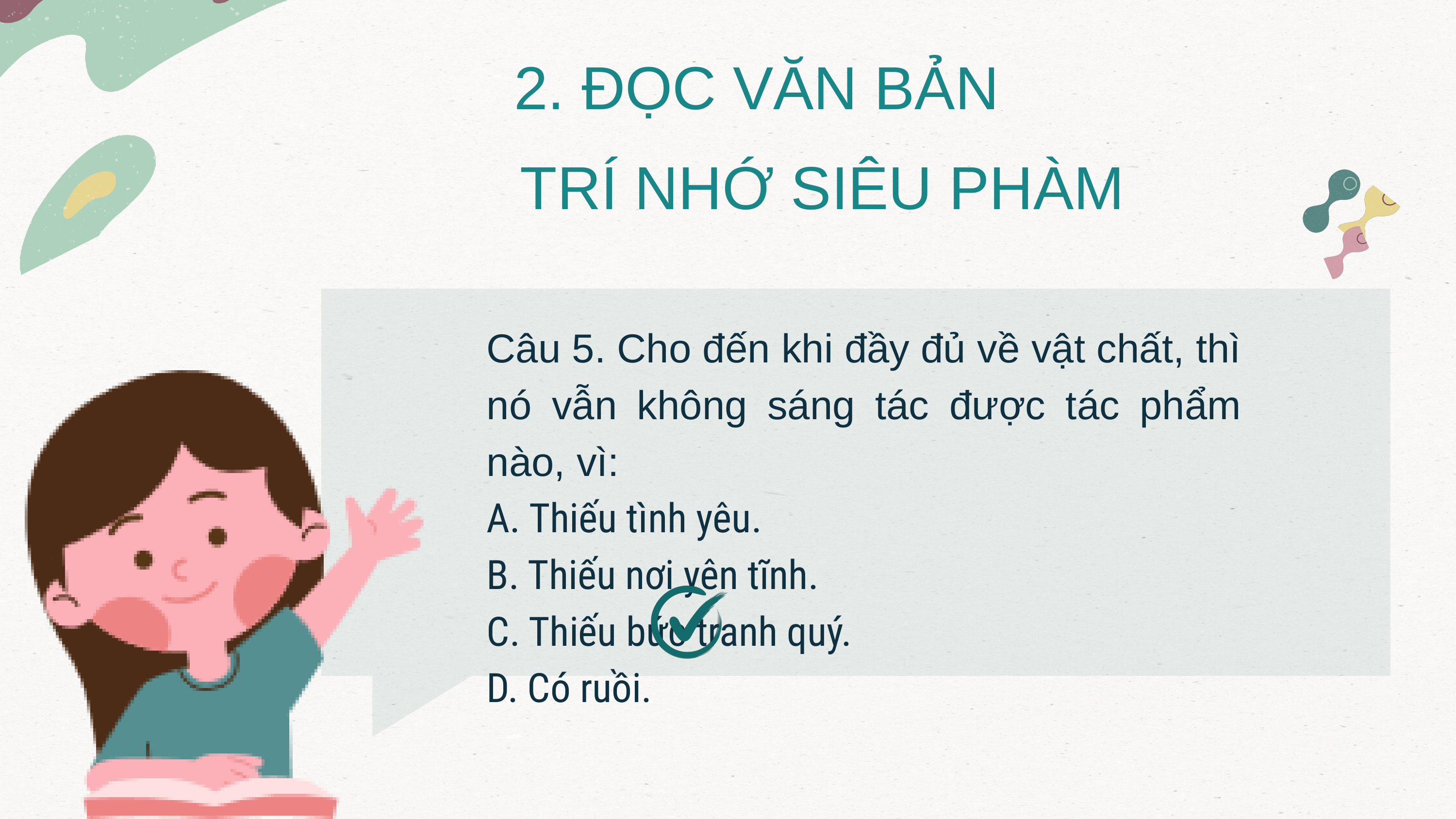

2. ĐỌC VĂN BẢN
TRÍ NHỚ SIÊU PHÀM

Câu 5. Cho đến khi đầy đủ về vật chất, thì nó vẫn không sáng tác được tác phẩm nào, vì:
A. Thiếu tình yêu.
B. Thiếu nơi yên tĩnh.
C. Thiếu bức tranh quý.
D. Có ruồi.